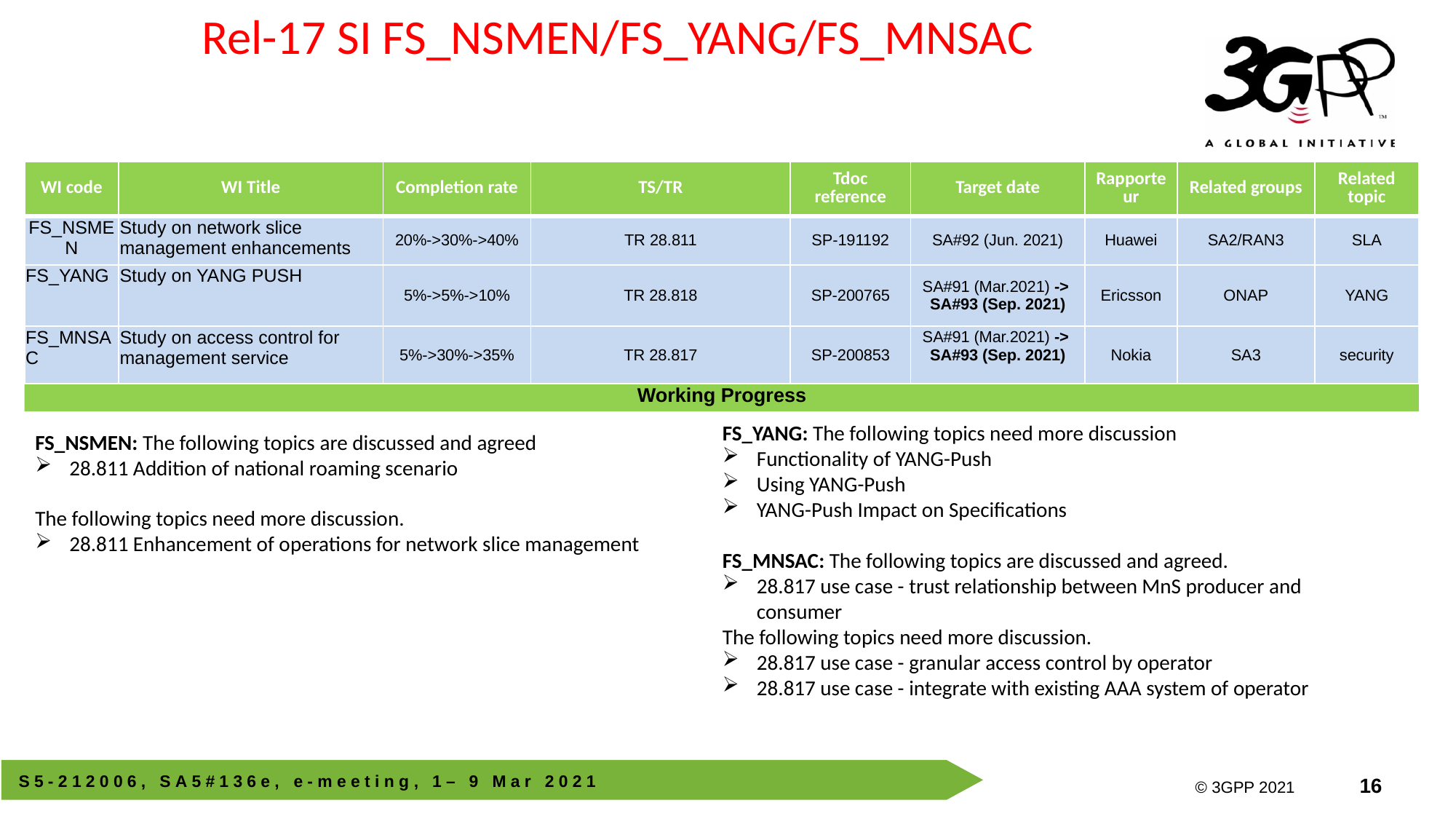

Rel-17 SI FS_NSMEN/FS_YANG/FS_MNSAC
| WI code | WI Title | Completion rate | TS/TR | Tdoc reference | Target date | Rapporteur | Related groups | Related topic |
| --- | --- | --- | --- | --- | --- | --- | --- | --- |
| FS\_NSMEN | Study on network slice management enhancements | 20%->30%->40% | TR 28.811 | SP-191192 | SA#92 (Jun. 2021) | Huawei | SA2/RAN3 | SLA |
| FS\_YANG | Study on YANG PUSH | 5%->5%->10% | TR 28.818 | SP-200765 | SA#91 (Mar.2021) -> SA#93 (Sep. 2021) | Ericsson | ONAP | YANG |
| FS\_MNSAC | Study on access control for management service | 5%->30%->35% | TR 28.817 | SP-200853 | SA#91 (Mar.2021) -> SA#93 (Sep. 2021) | Nokia | SA3 | security |
Working Progress
FS_YANG: The following topics need more discussion
Functionality of YANG-Push
Using YANG-Push
YANG-Push Impact on Specifications

FS_MNSAC: The following topics are discussed and agreed.
28.817 use case - trust relationship between MnS producer and consumer
The following topics need more discussion.
28.817 use case - granular access control by operator
28.817 use case - integrate with existing AAA system of operator
FS_NSMEN: The following topics are discussed and agreed
28.811 Addition of national roaming scenario

The following topics need more discussion.
28.811 Enhancement of operations for network slice management